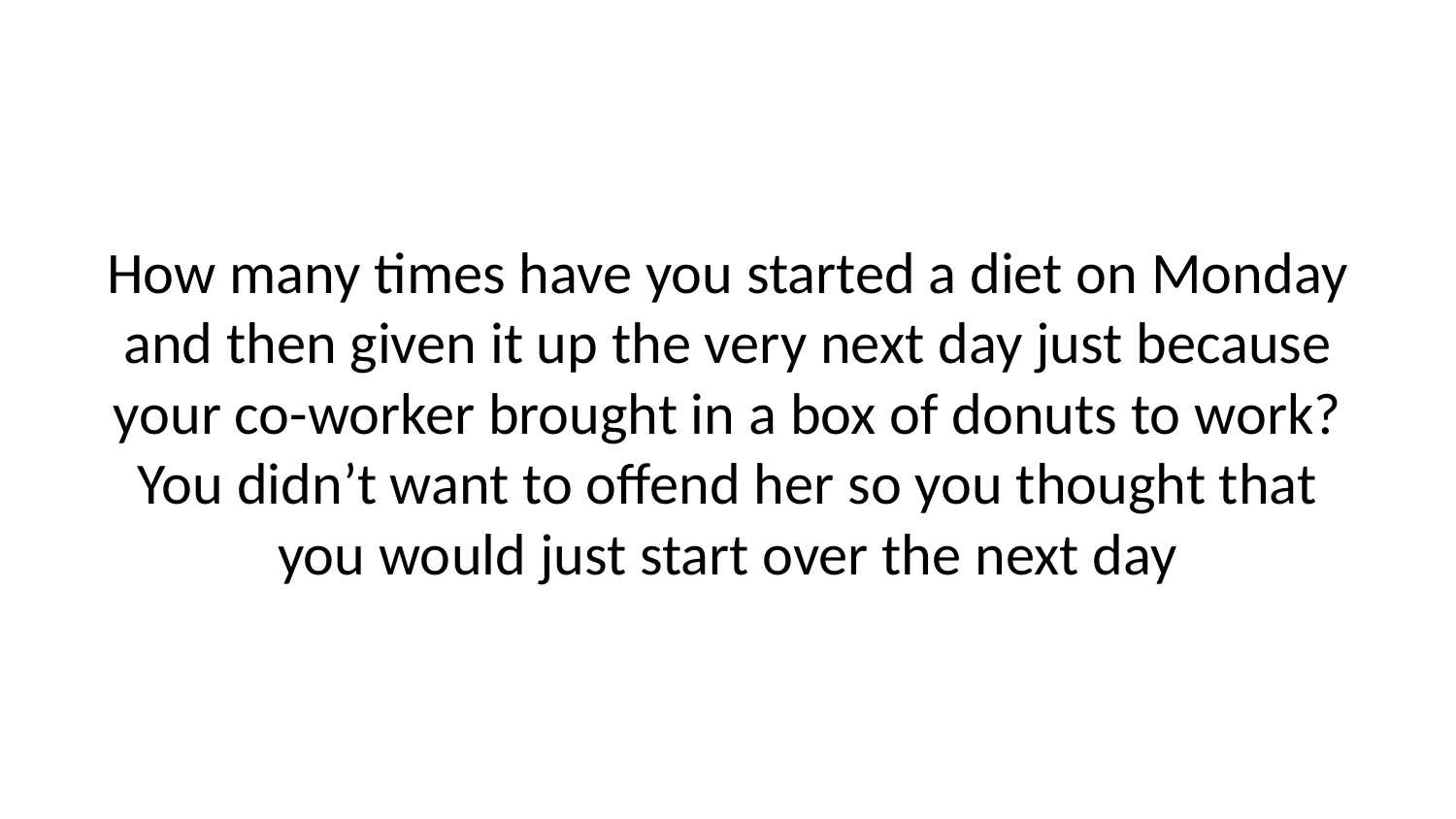

How many times have you started a diet on Monday and then given it up the very next day just because your co-worker brought in a box of donuts to work? You didn’t want to offend her so you thought that you would just start over the next day